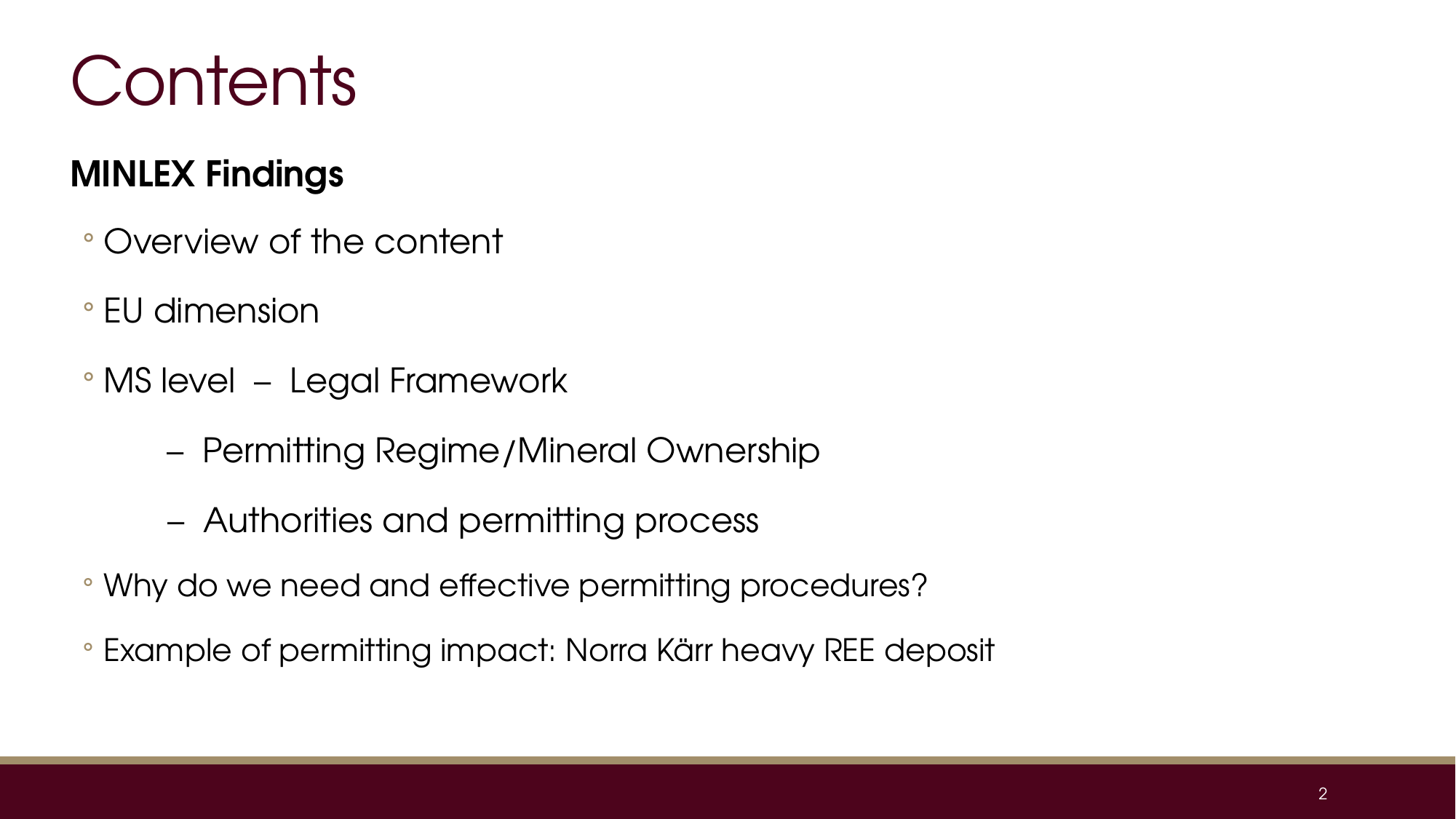

# Contents
MINLEX Findings
Overview of the content
EU dimension
MS level  –  Legal Framework
	           –  Permitting Regime/Mineral Ownership
	         –  Authorities and permitting process
Why do we need and effective permitting procedures?
Example of permitting impact: Norra Kärr heavy REE deposit

2